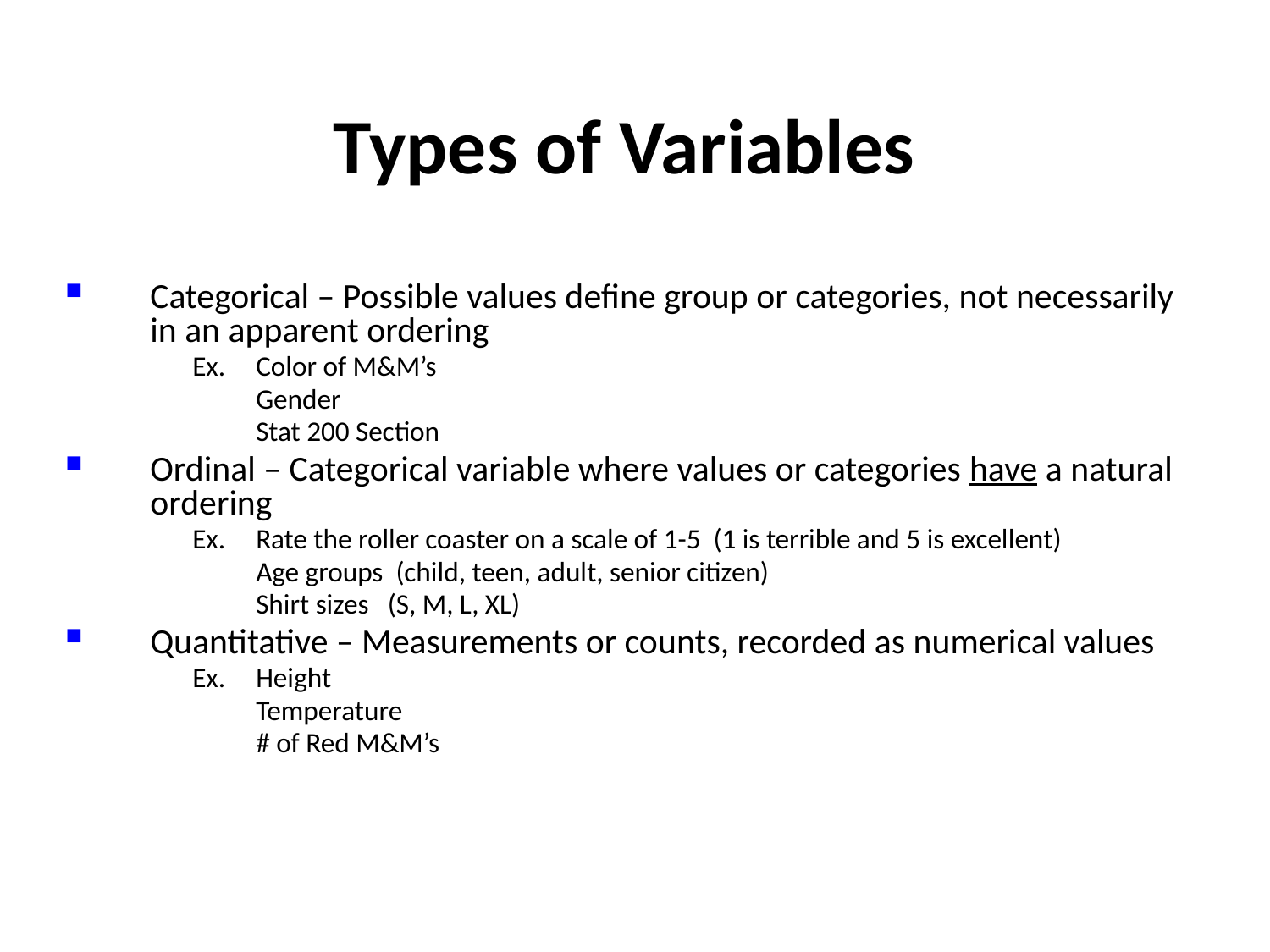

# Types of Variables
Categorical – Possible values define group or categories, not necessarily in an apparent ordering
Ex.	Color of M&M’s
	Gender
	Stat 200 Section
Ordinal – Categorical variable where values or categories have a natural ordering
Ex.	Rate the roller coaster on a scale of 1-5  (1 is terrible and 5 is excellent)
	Age groups  (child, teen, adult, senior citizen)
	Shirt sizes   (S, M, L, XL)
Quantitative – Measurements or counts, recorded as numerical values
Ex.	Height
	Temperature
	# of Red M&M’s